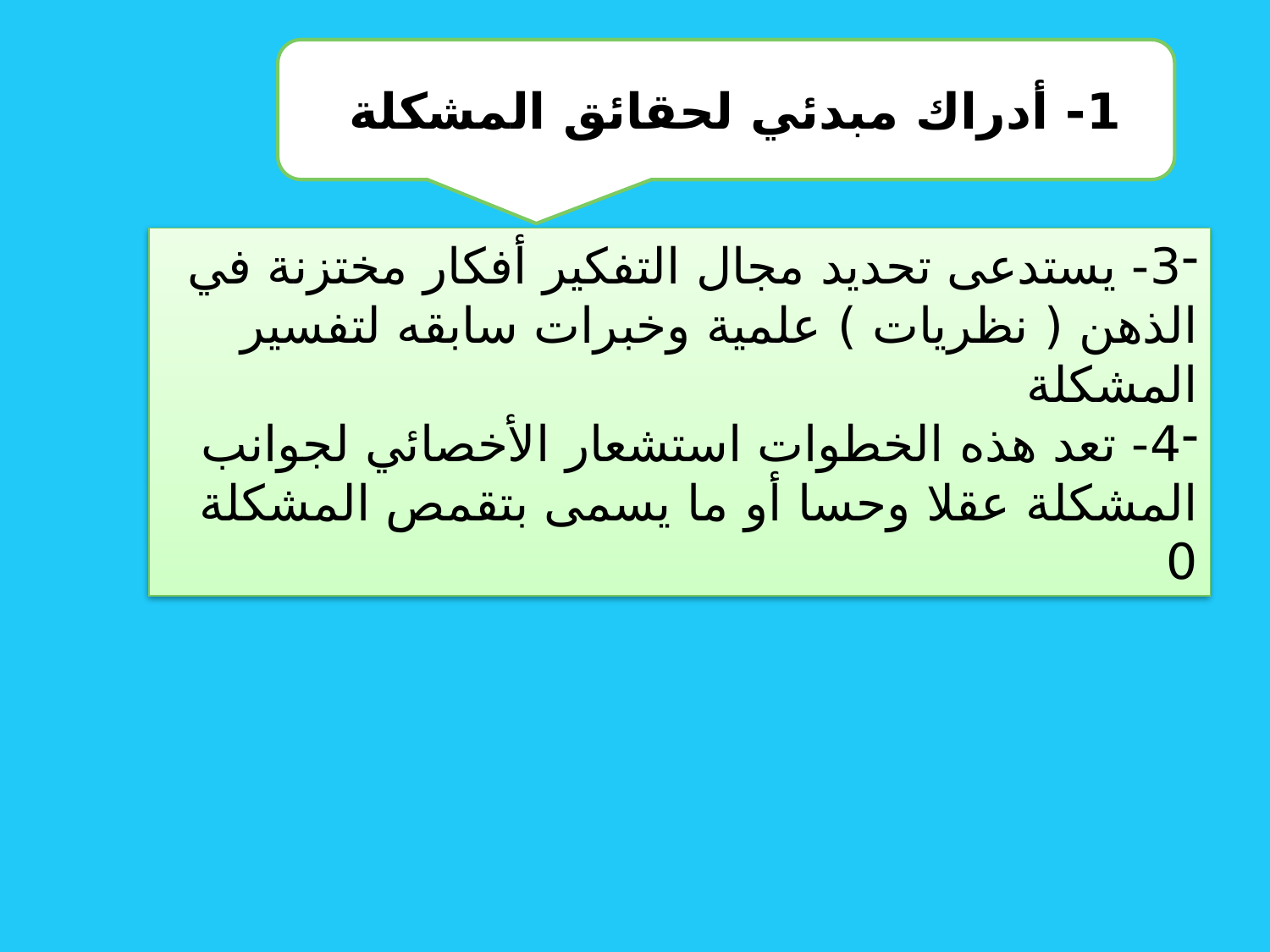

1- أدراك مبدئي لحقائق المشكلة
3- يستدعى تحديد مجال التفكير أفكار مختزنة في الذهن ( نظريات ) علمية وخبرات سابقه لتفسير المشكلة
4- تعد هذه الخطوات استشعار الأخصائي لجوانب المشكلة عقلا وحسا أو ما يسمى بتقمص المشكلة 0